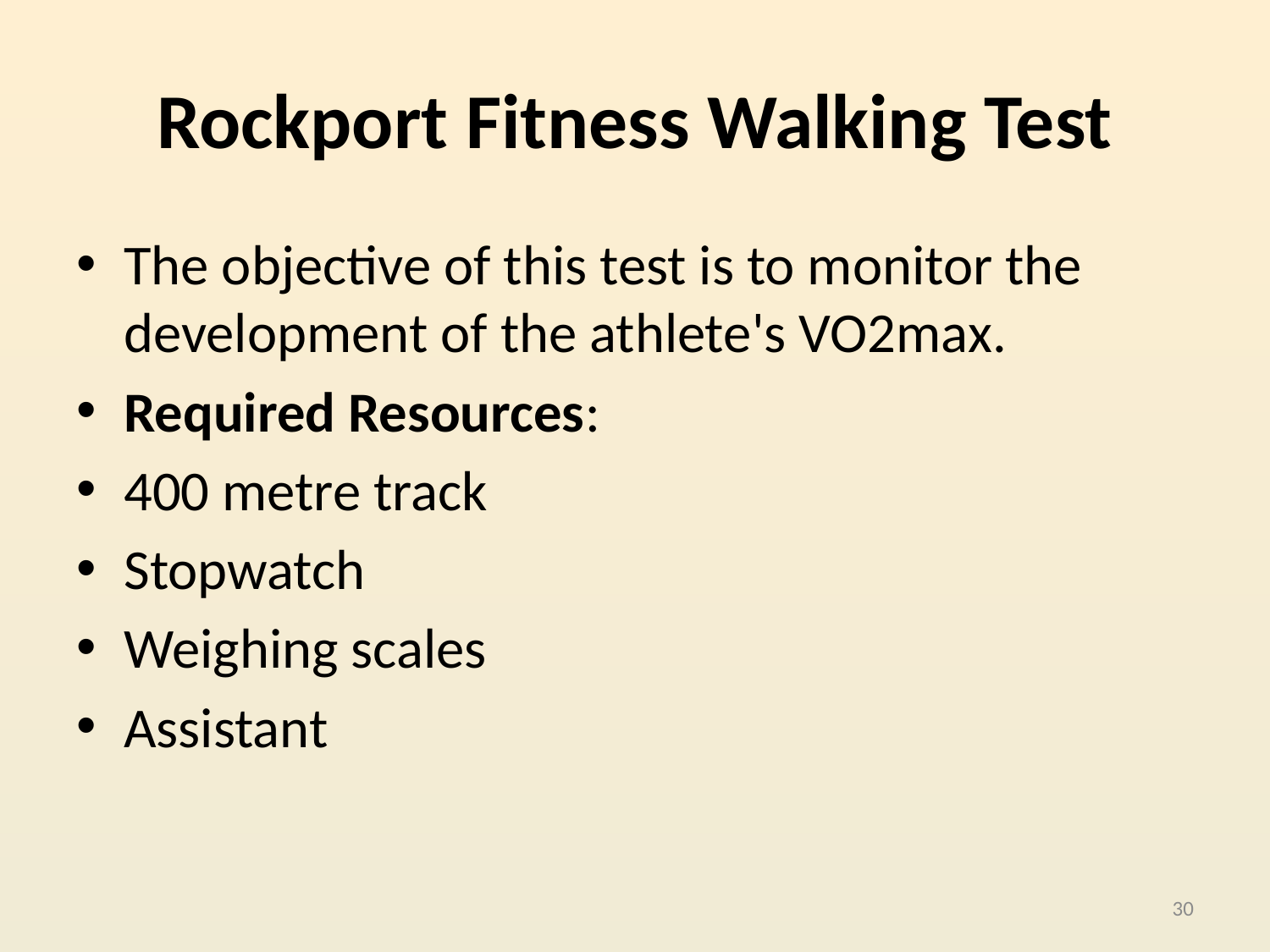

# Rockport Fitness Walking Test
The objective of this test is to monitor the development of the athlete's VO2max.
Required Resources:
400 metre track
Stopwatch
Weighing scales
Assistant

30